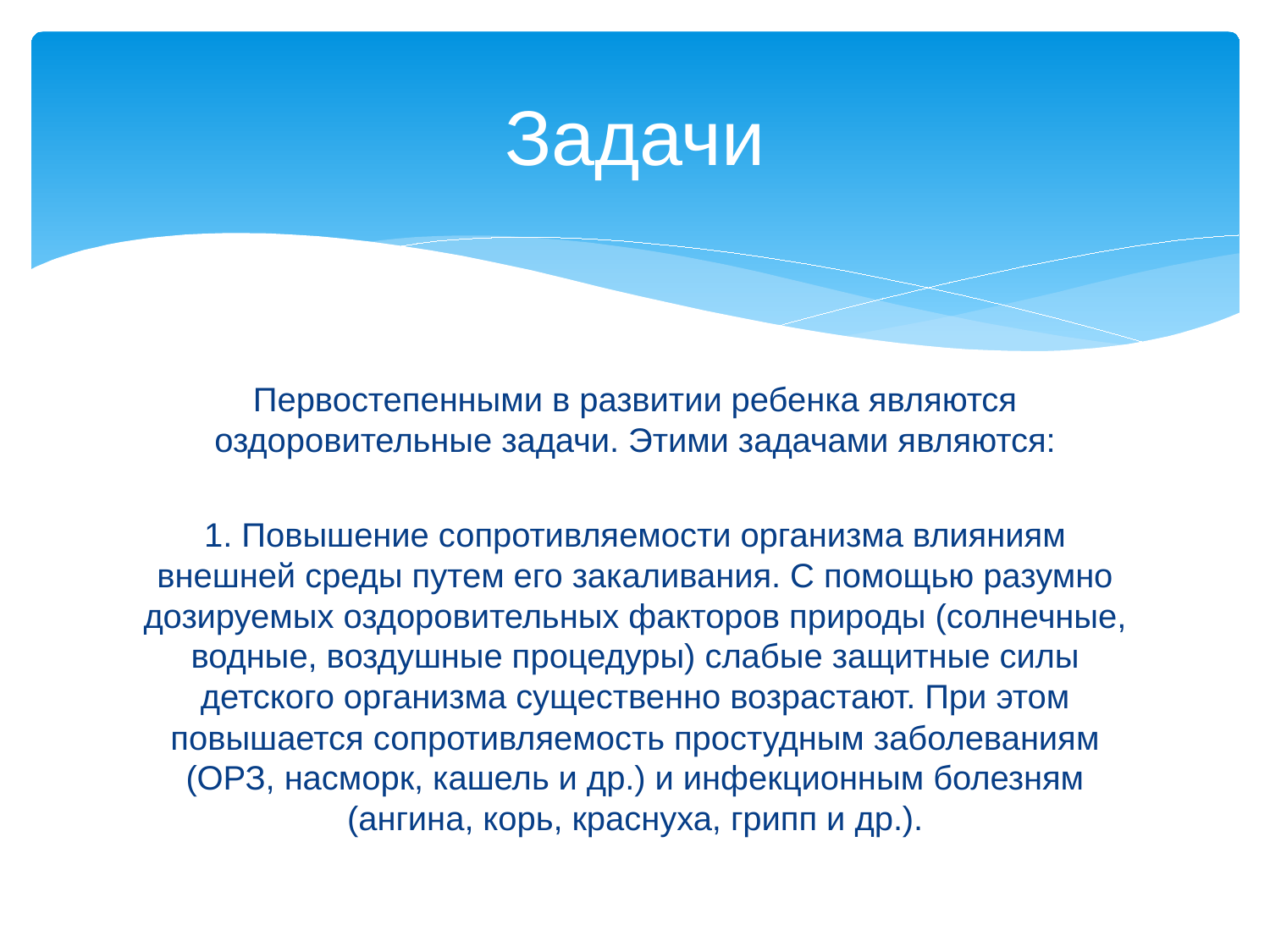

# Задачи
Первостепенными в развитии ребенка являются оздоровительные задачи. Этими задачами являются:

1. Повышение сопротивляемости организма влияниям внешней среды путем его закаливания. С помощью разумно дозируемых оздоровительных факторов природы (солнечные, водные, воздушные процедуры) слабые защитные силы детского организма существенно возрастают. При этом повышается сопротивляемость простудным заболеваниям (ОРЗ, насморк, кашель и др.) и инфекционным болезням (ангина, корь, краснуха, грипп и др.).